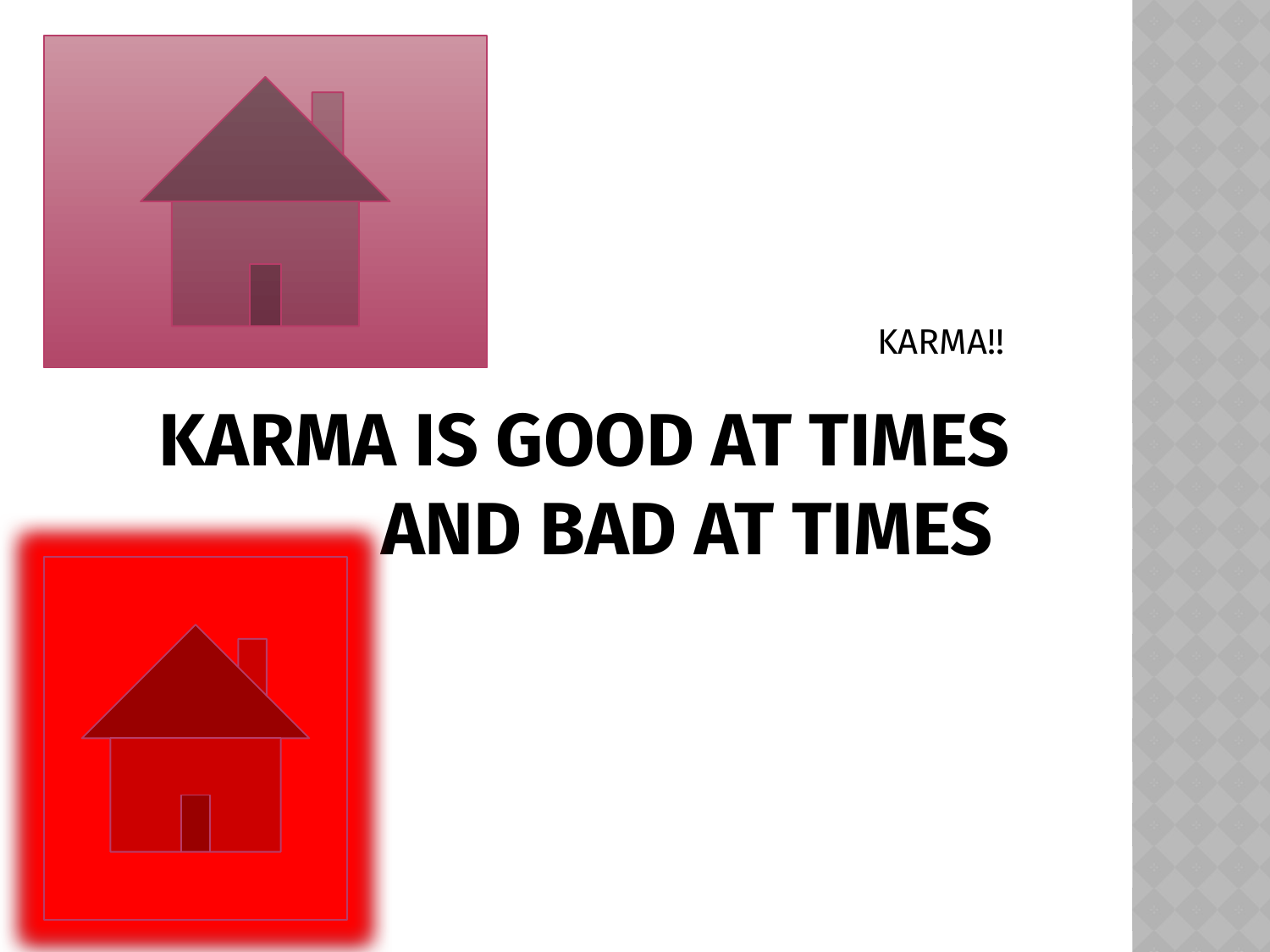

KARMA!!
# Karma is good at times and bad at times